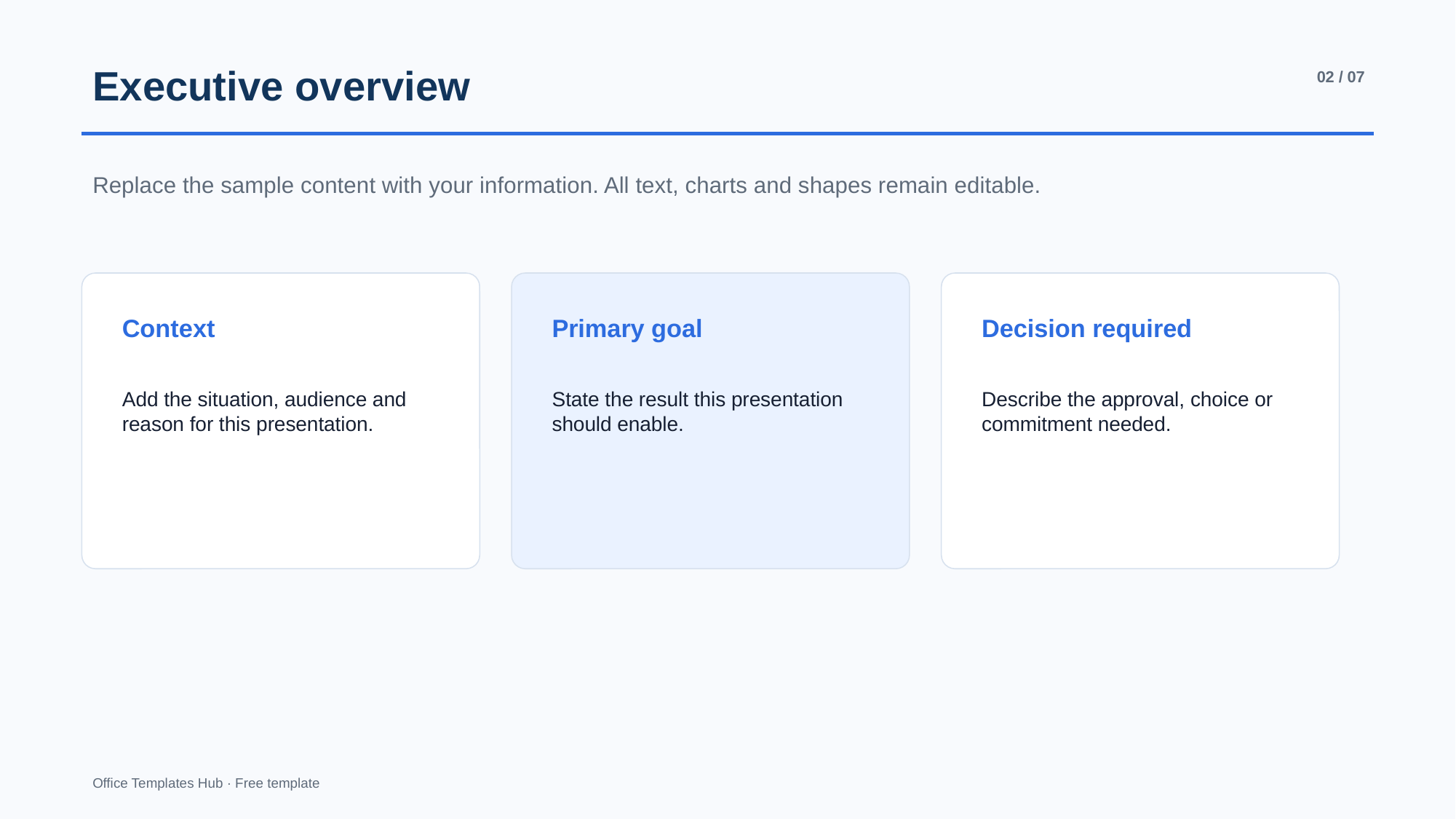

Executive overview
02 / 07

Replace the sample content with your information. All text, charts and shapes remain editable.

Context
Primary goal
Decision required
Add the situation, audience and reason for this presentation.
State the result this presentation should enable.
Describe the approval, choice or commitment needed.
Office Templates Hub · Free template